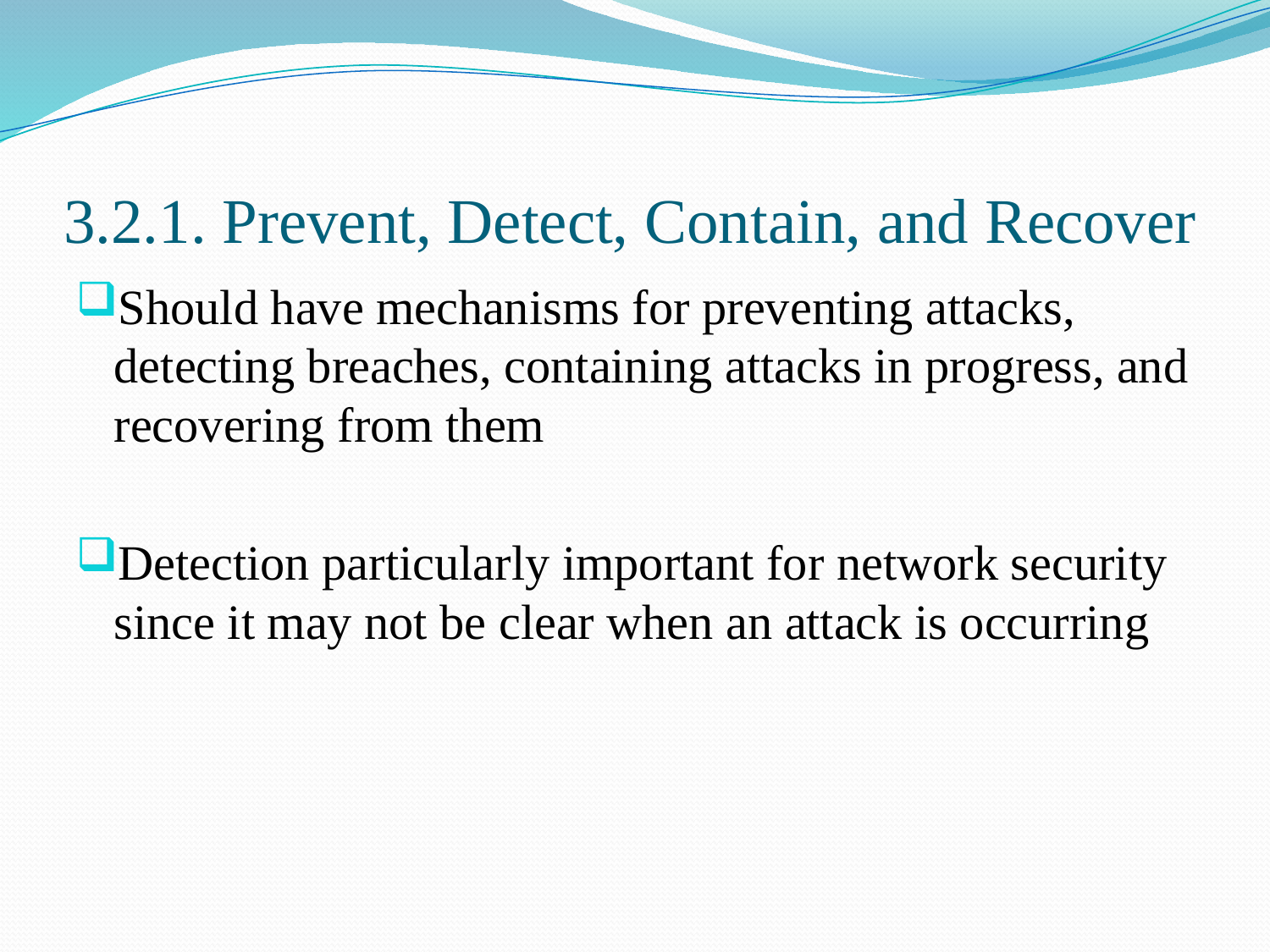

# 3.2.1. Prevent, Detect, Contain, and Recover
Should have mechanisms for preventing attacks, detecting breaches, containing attacks in progress, and recovering from them

Detection particularly important for network security since it may not be clear when an attack is occurring